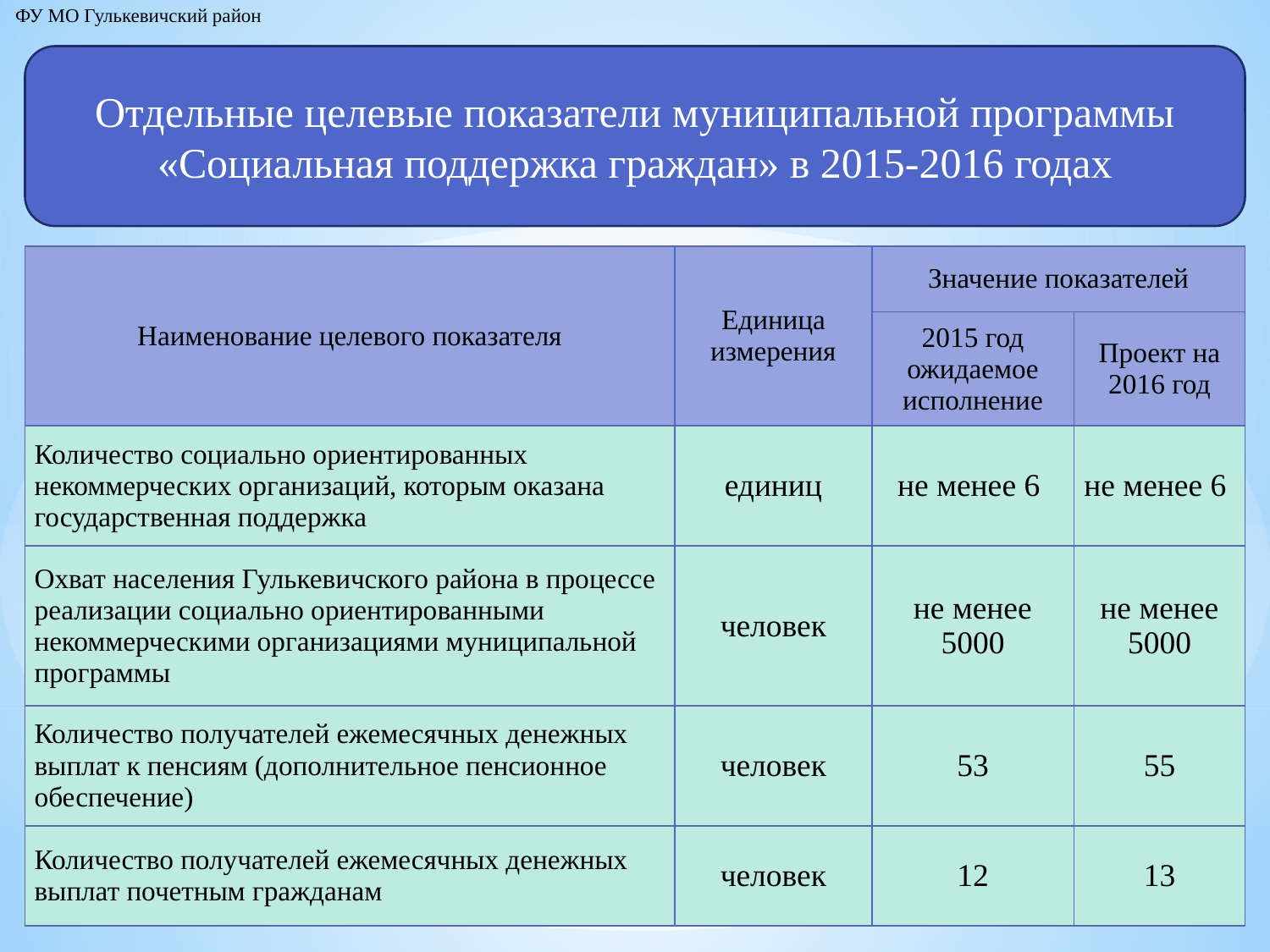

ФУ МО Гулькевичский район
Отдельные целевые показатели муниципальной программы «Социальная поддержка граждан» в 2015-2016 годах
| Наименование целевого показателя | Единица измерения | Значение показателей |  |
| --- | --- | --- | --- |
|  |  | 2015 год ожидаемое исполнение | Проект на 2016 год |
| Количество социально ориентированных некоммерческих организаций, которым оказана государственная поддержка | единиц | не менее 6 | не менее 6 |
| Охват населения Гулькевичского района в процессе реализации социально ориентированными некоммерческими организациями муниципальной программы | человек | не менее 5000 | не менее 5000 |
| Количество получателей ежемесячных денежных выплат к пенсиям (дополнительное пенсионное обеспечение) | человек | 53 | 55 |
| Количество получателей ежемесячных денежных выплат почетным гражданам | человек | 12 | 13 |